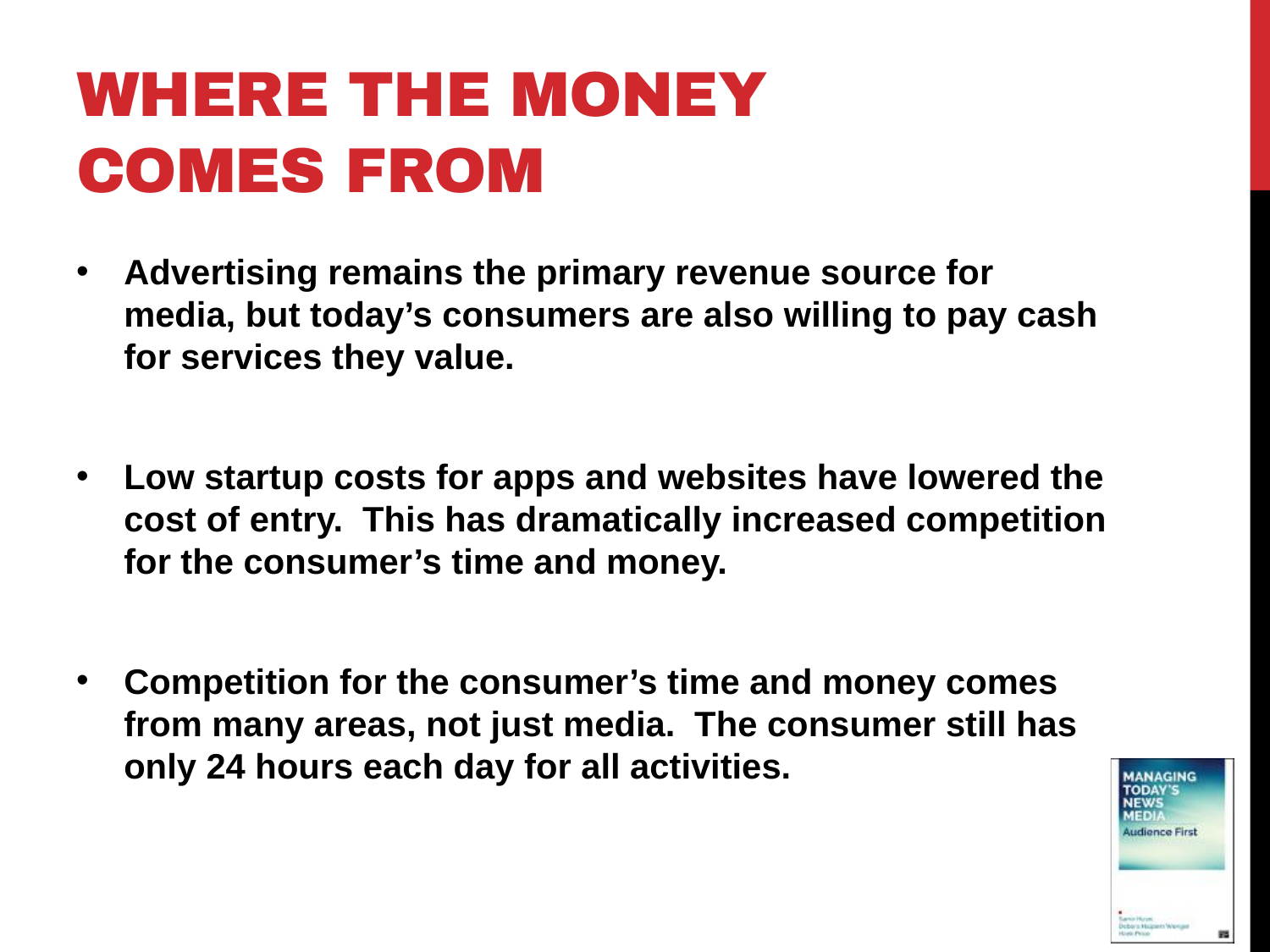

# Where the money comes from
Advertising remains the primary revenue source for media, but today’s consumers are also willing to pay cash for services they value.

Low startup costs for apps and websites have lowered the cost of entry.  This has dramatically increased competition for the consumer’s time and money.

Competition for the consumer’s time and money comes from many areas, not just media.  The consumer still has only 24 hours each day for all activities.